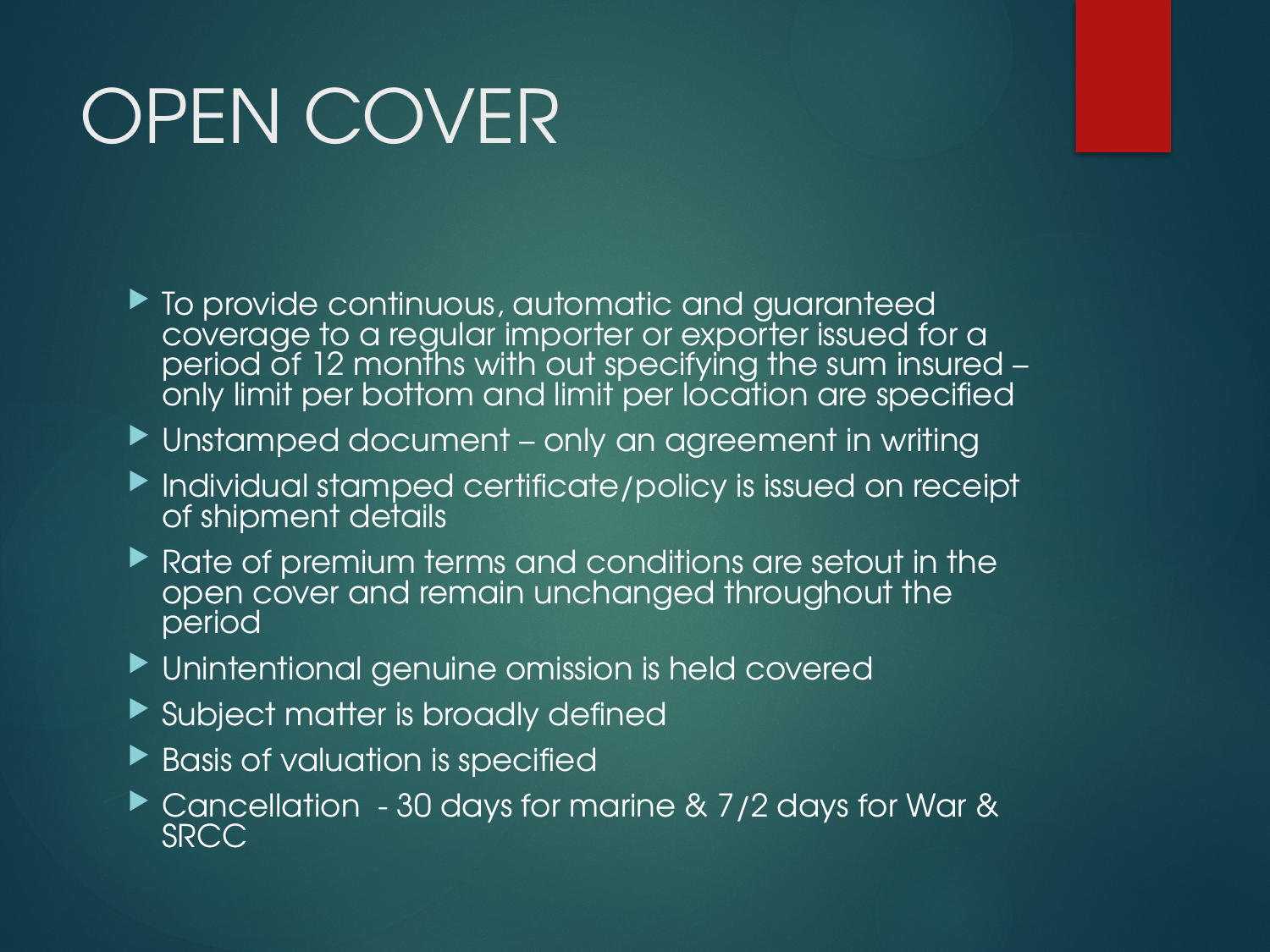

# OPEN COVER
To provide continuous, automatic and guaranteed coverage to a regular importer or exporter issued for a period of 12 months with out specifying the sum insured – only limit per bottom and limit per location are specified
Unstamped document – only an agreement in writing
Individual stamped certificate/policy is issued on receipt of shipment details
Rate of premium terms and conditions are setout in the open cover and remain unchanged throughout the period
Unintentional genuine omission is held covered
Subject matter is broadly defined
Basis of valuation is specified
Cancellation  - 30 days for marine & 7/2 days for War & SRCC